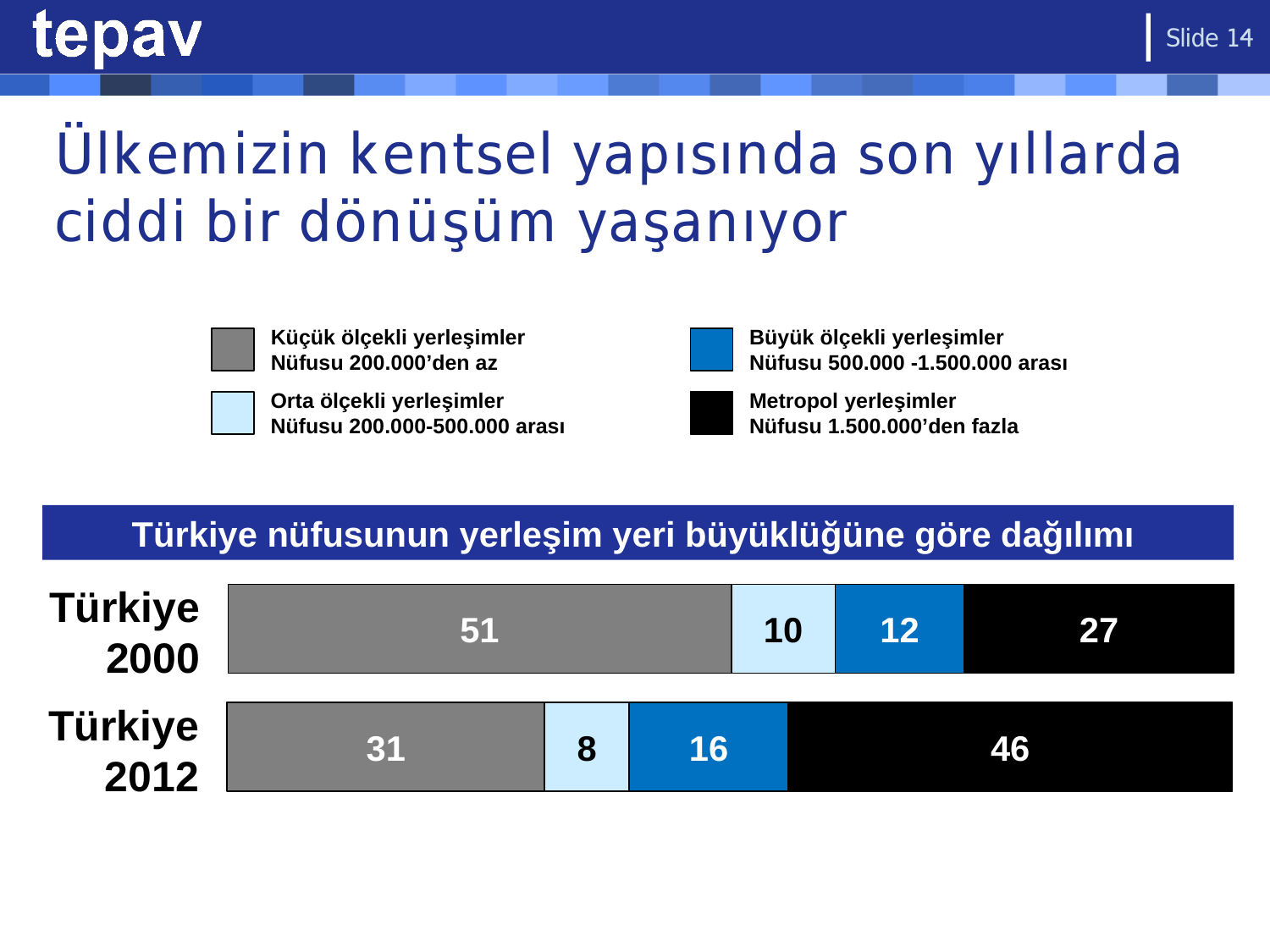

Slide 14
# Ülkemizin kentsel yapısında son yıllarda ciddi bir dönüşüm yaşanıyor
Küçük ölçekli yerleşimler
Nüfusu 200.000’den az
Büyük ölçekli yerleşimler
Nüfusu 500.000 -1.500.000 arası

Orta ölçekli yerleşimler
Nüfusu 200.000-500.000 arası
Metropol yerleşimler
Nüfusu 1.500.000’den fazla

Türkiye nüfusunun yerleşim yeri büyüklüğüne göre dağılımı
51
10
12
27
Türkiye 2000
31
8
16
46
Türkiye 2012